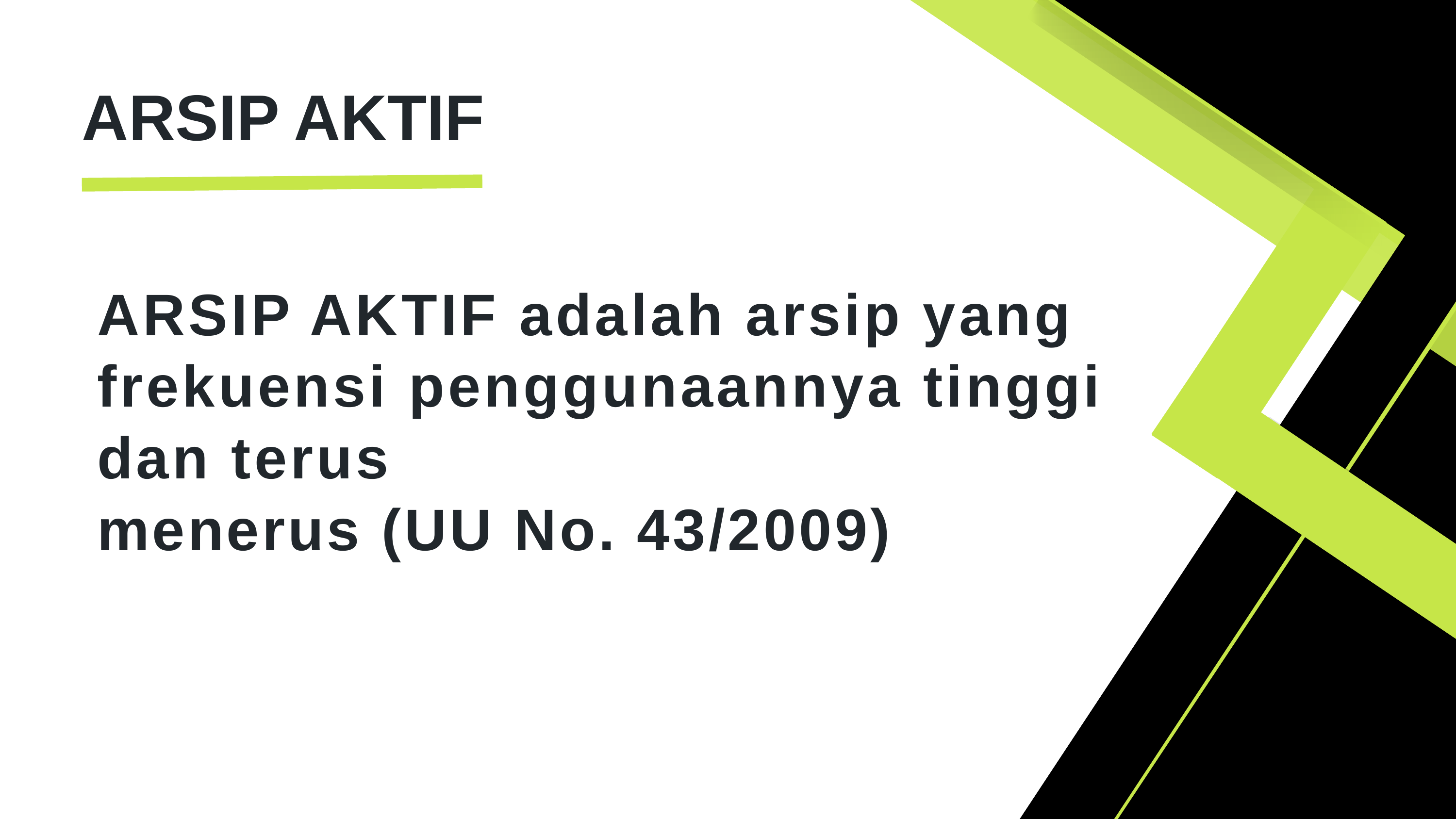

ARSIP AKTIF

ARSIP AKTIF adalah arsip yang frekuensi penggunaannya tinggi dan terus
menerus (UU No. 43/2009)